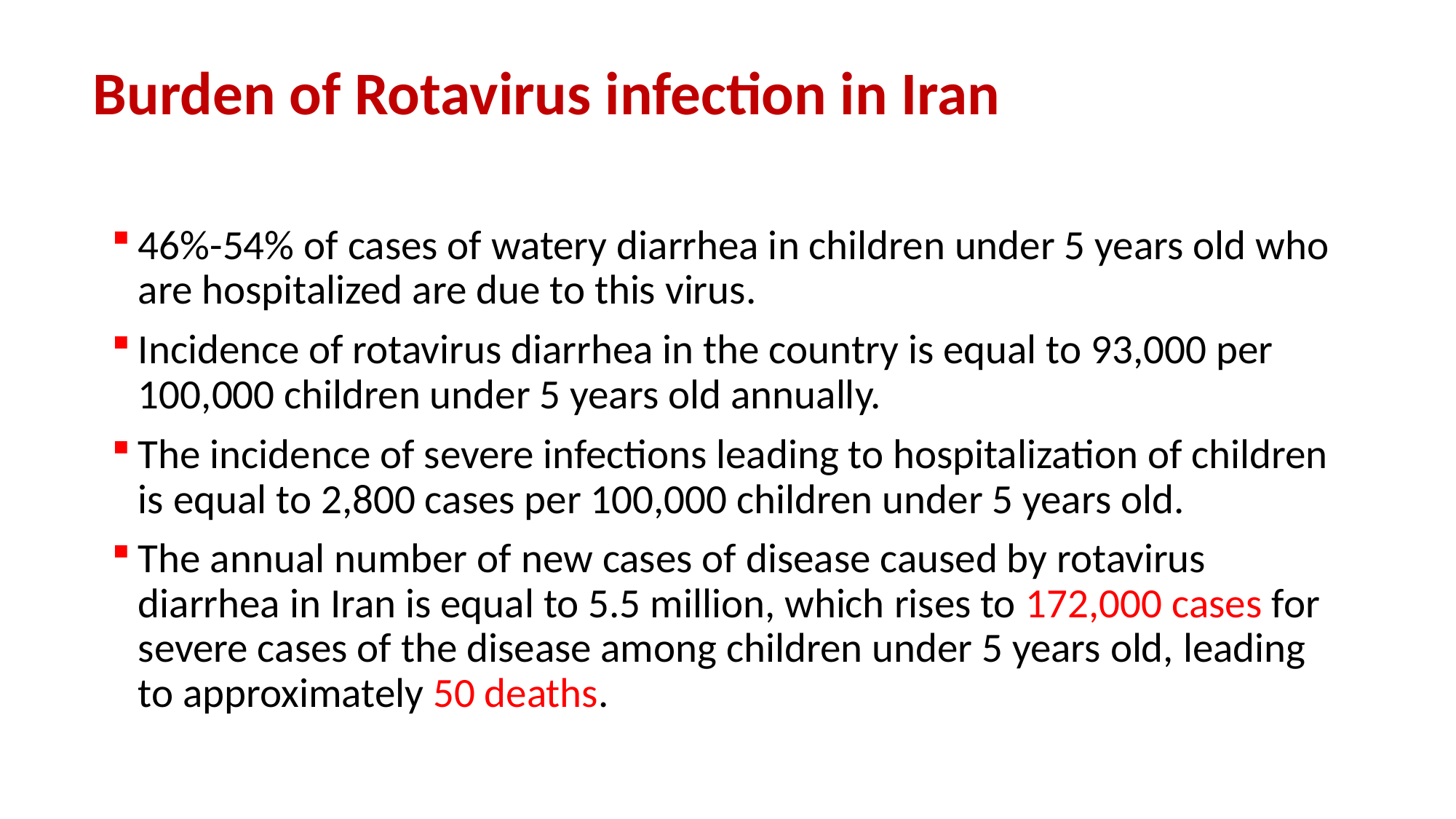

# Burden of Rotavirus infection in Iran
46%-54% of cases of watery diarrhea in children under 5 years old who are hospitalized are due to this virus.
Incidence of rotavirus diarrhea in the country is equal to 93,000 per 100,000 children under 5 years old annually.
The incidence of severe infections leading to hospitalization of children is equal to 2,800 cases per 100,000 children under 5 years old.
The annual number of new cases of disease caused by rotavirus diarrhea in Iran is equal to 5.5 million, which rises to 172,000 cases for severe cases of the disease among children under 5 years old, leading to approximately 50 deaths.